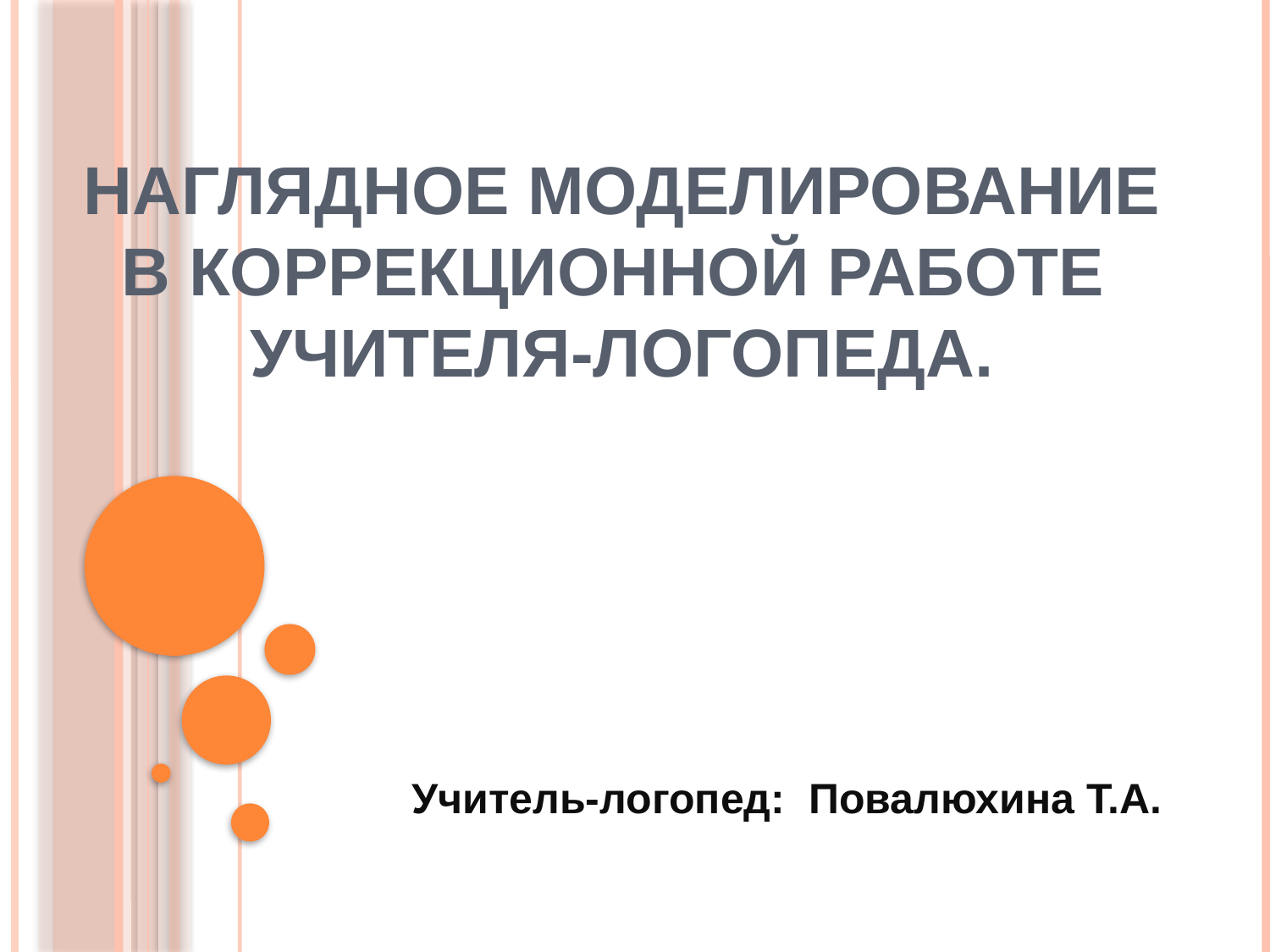

# Наглядное моделирование в коррекционной работе учителя-логопеда.

Учитель-логопед:  Повалюхина Т.А.